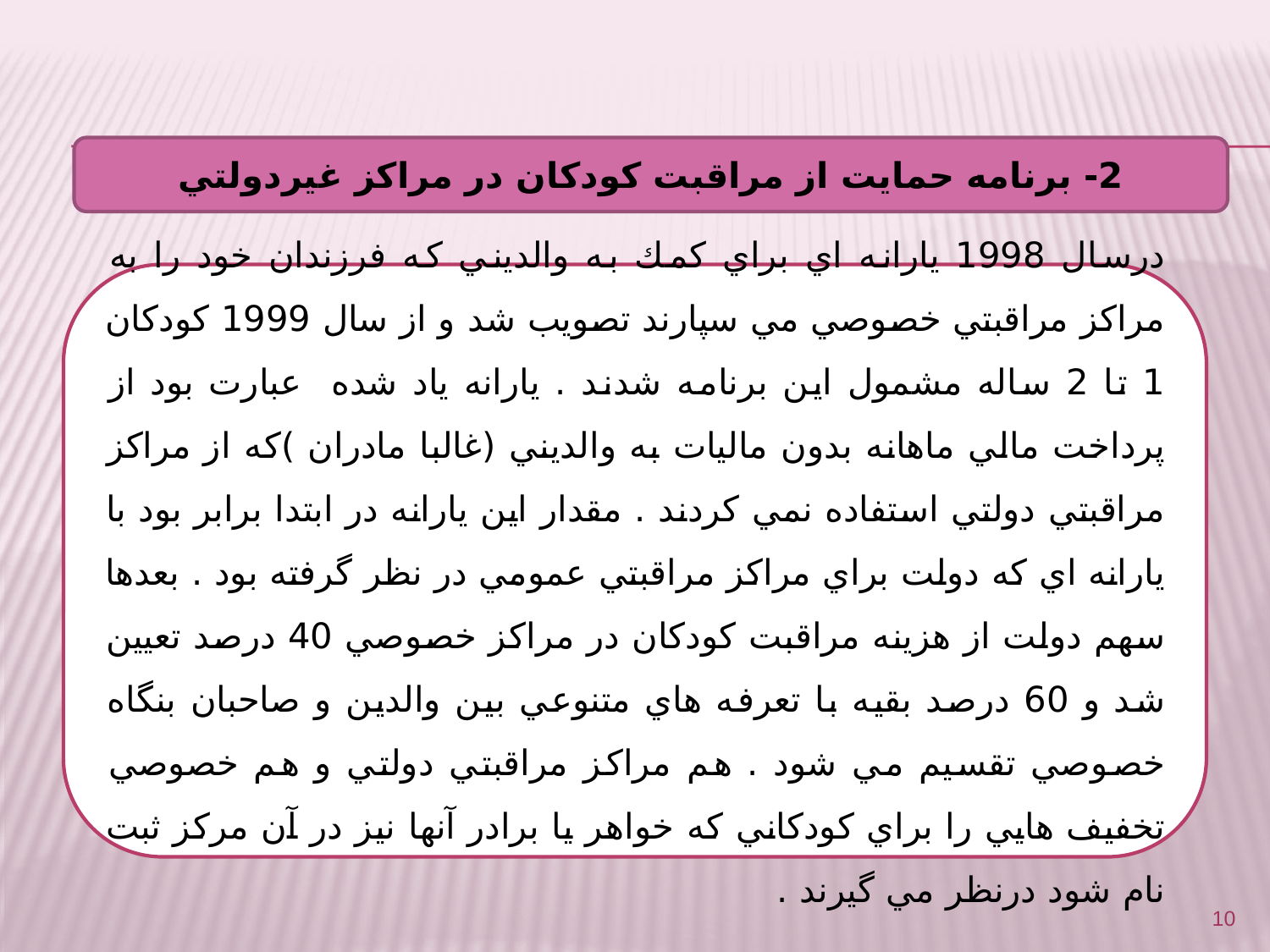

2- برنامه حمايت از مراقبت كودكان در مراكز غيردولتي
درسال 1998 يارانه اي براي كمك به والديني كه فرزندان خود را به مراكز مراقبتي خصوصي مي سپارند تصويب شد و از سال 1999 كودكان 1 تا 2 ساله مشمول اين برنامه شدند . يارانه ياد شده  عبارت بود از پرداخت مالي ماهانه بدون ماليات به والديني (غالبا مادران )كه از مراكز مراقبتي دولتي استفاده نمي كردند . مقدار اين يارانه در ابتدا برابر بود با يارانه اي كه دولت براي مراكز مراقبتي عمومي در نظر گرفته بود . بعدها سهم دولت از هزينه مراقبت كودكان در مراكز خصوصي 40 درصد تعيين شد و 60 درصد بقيه با تعرفه هاي متنوعي بين والدين و صاحبان بنگاه خصوصي تقسيم مي شود . هم مراكز مراقبتي دولتي و هم خصوصي تخفيف هايي را براي كودكاني كه خواهر يا برادر آنها نيز در آن مركز ثبت نام شود درنظر مي گيرند .
10